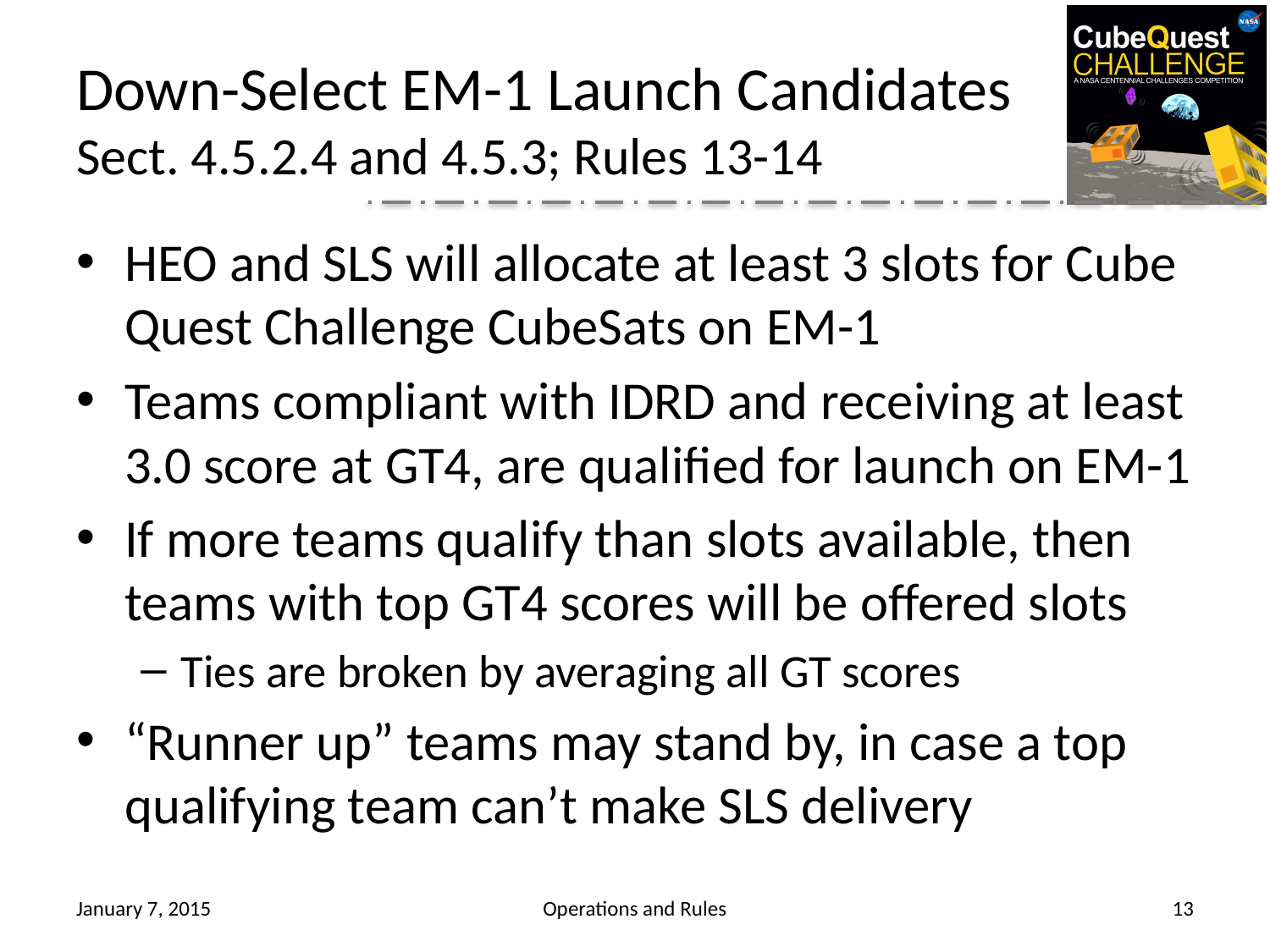

# Down-Select EM-1 Launch Candidates Sect. 4.5.2.4 and 4.5.3; Rules 13-14
HEO and SLS will allocate at least 3 slots for Cube Quest Challenge CubeSats on EM-1
Teams compliant with IDRD and receiving at least 3.0 score at GT4, are qualified for launch on EM-1
If more teams qualify than slots available, then teams with top GT4 scores will be offered slots
Ties are broken by averaging all GT scores
“Runner up” teams may stand by, in case a top qualifying team can’t make SLS delivery
January 7, 2015
Operations and Rules
13